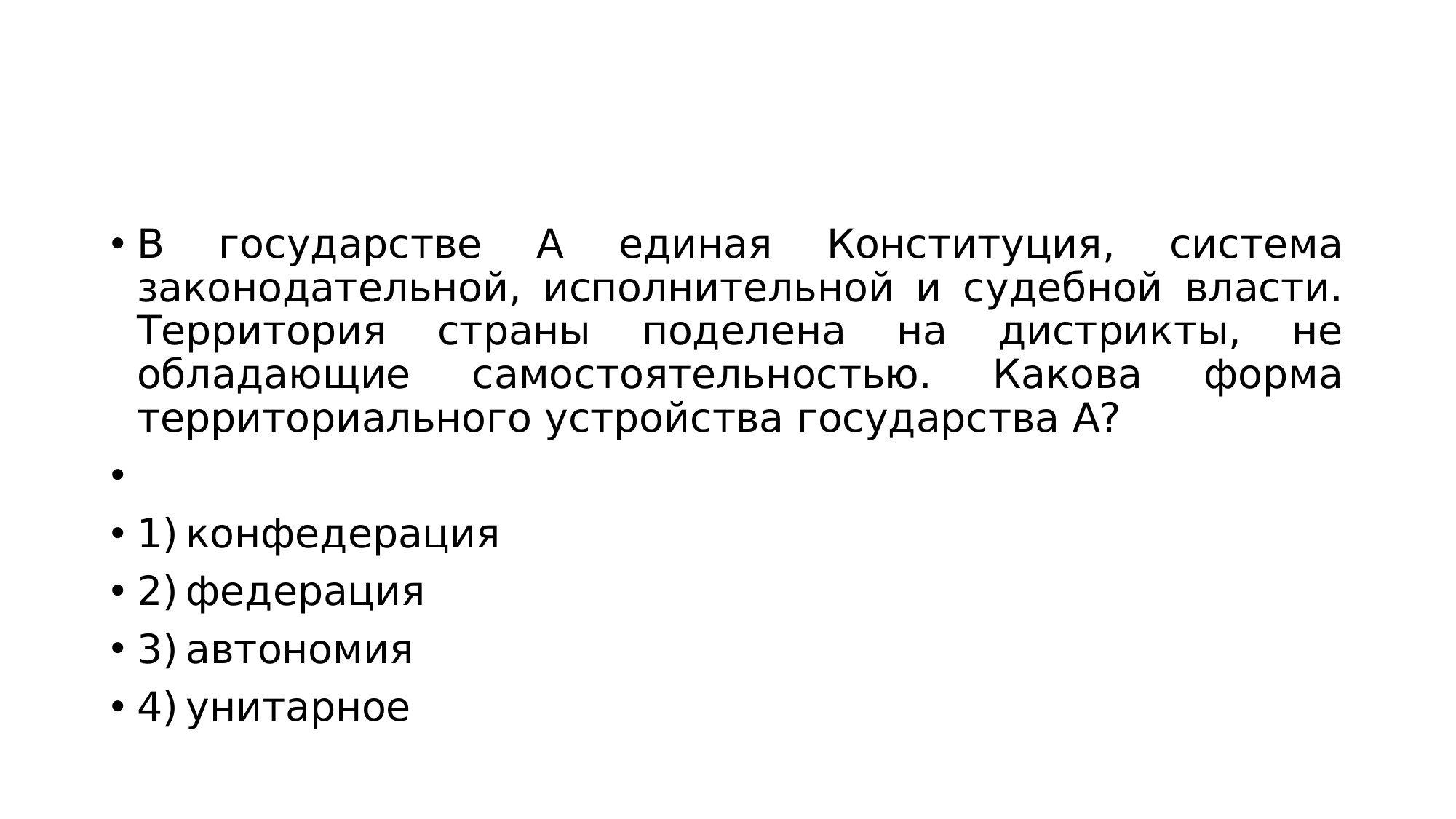

#
В государстве А единая Конституция, система законодательной, исполнительной и судебной власти. Территория страны поделена на дистрикты, не обладающие самостоятельностью. Какова форма территориального устройства государства А?

1) конфедерация
2) федерация
3) автономия
4) унитарное